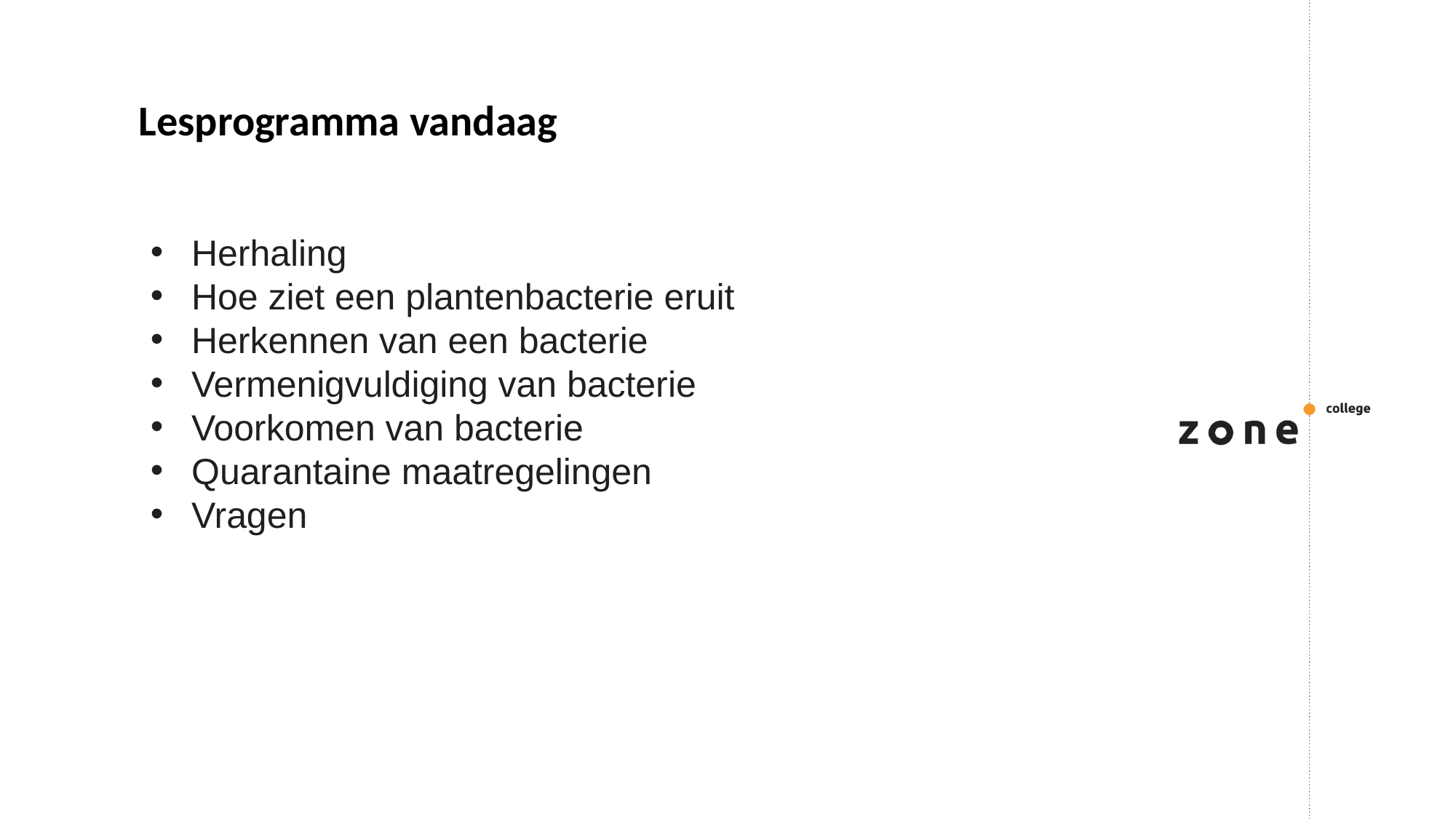

Lesprogramma vandaag
Herhaling
Hoe ziet een plantenbacterie eruit
Herkennen van een bacterie
Vermenigvuldiging van bacterie
Voorkomen van bacterie
Quarantaine maatregelingen
Vragen